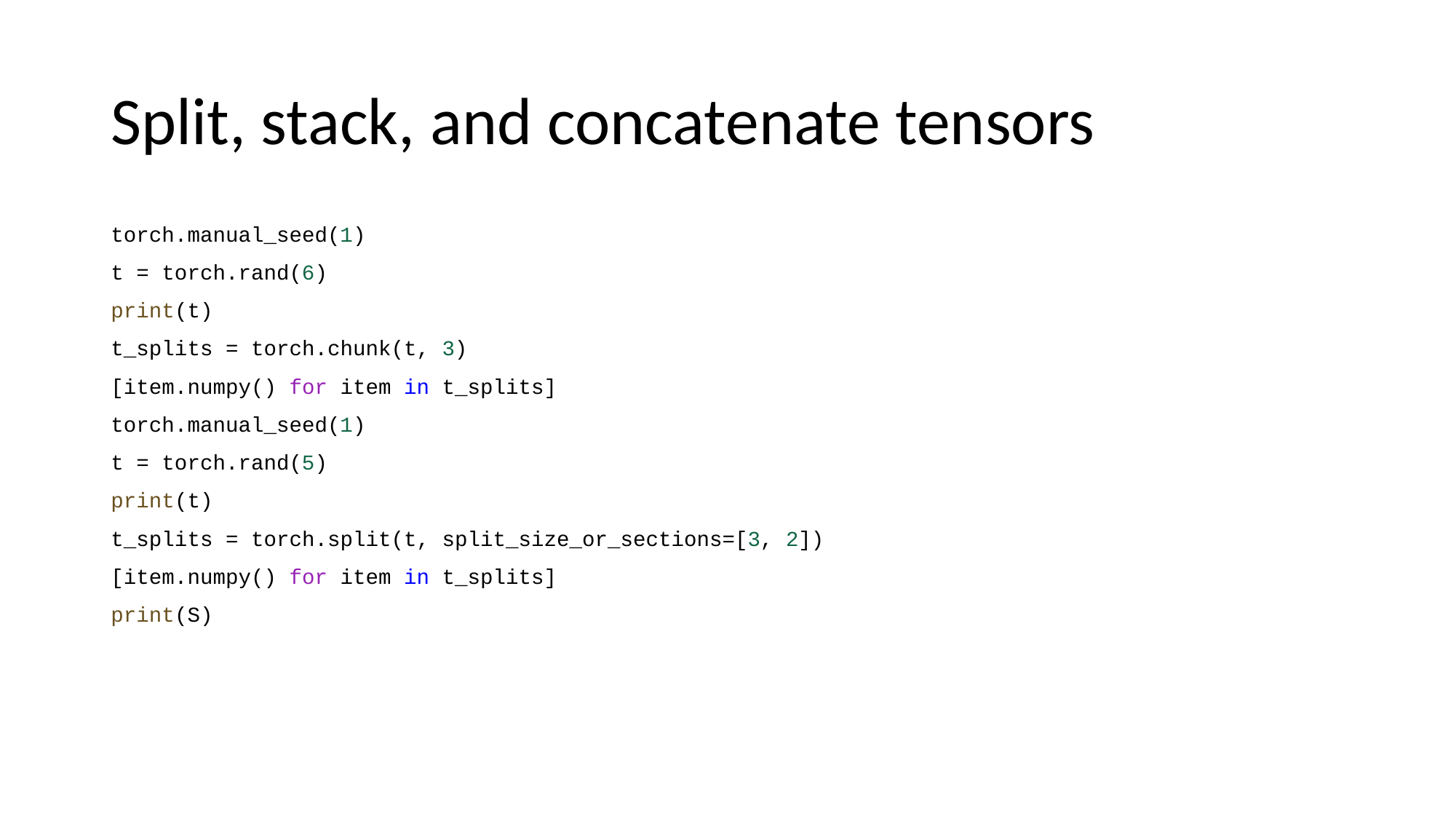

# Split, stack, and concatenate tensors
torch.manual_seed(1)
t = torch.rand(6)
print(t)
t_splits = torch.chunk(t, 3)
[item.numpy() for item in t_splits]
torch.manual_seed(1)
t = torch.rand(5)
print(t)
t_splits = torch.split(t, split_size_or_sections=[3, 2])
[item.numpy() for item in t_splits]
print(S)